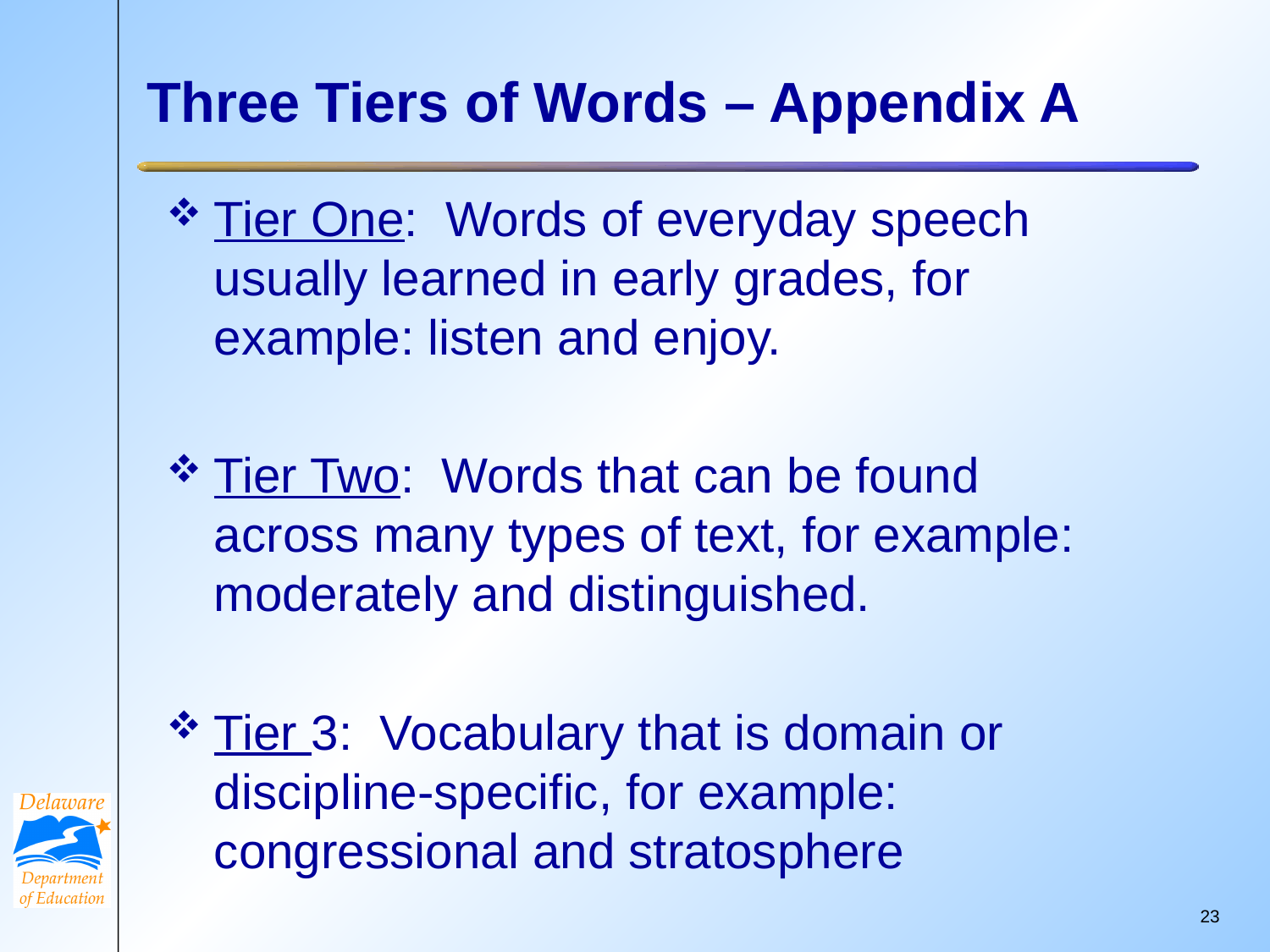

# Three Tiers of Words – Appendix A
Tier One:  Words of everyday speech usually learned in early grades, for example: listen and enjoy.

Tier Two:  Words that can be found across many types of text, for example: moderately and distinguished.

Tier 3:  Vocabulary that is domain or discipline-specific, for example: congressional and stratosphere
23